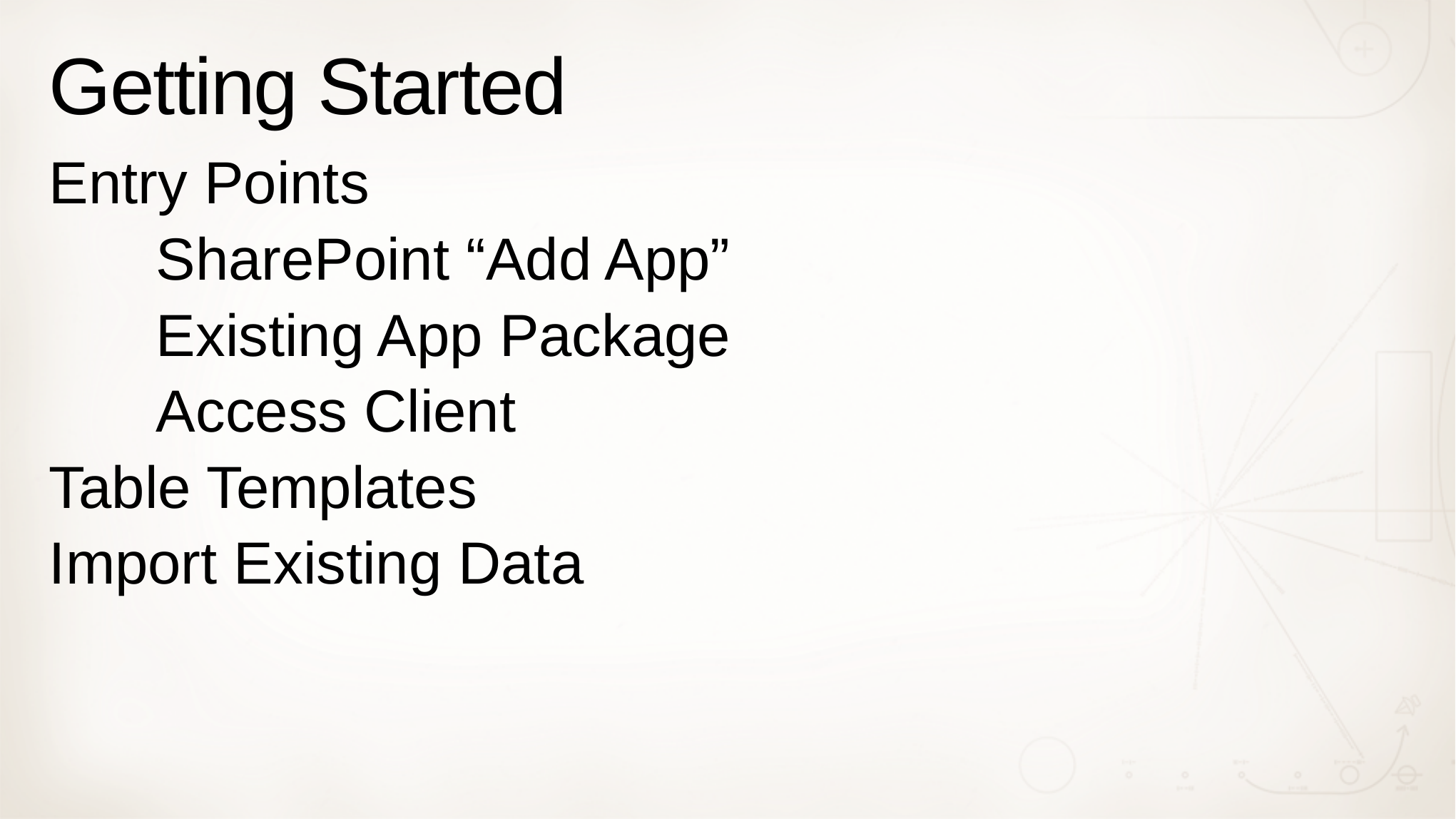

# Getting Started
Entry Points
	SharePoint “Add App”
	Existing App Package
	Access Client
Table Templates
Import Existing Data